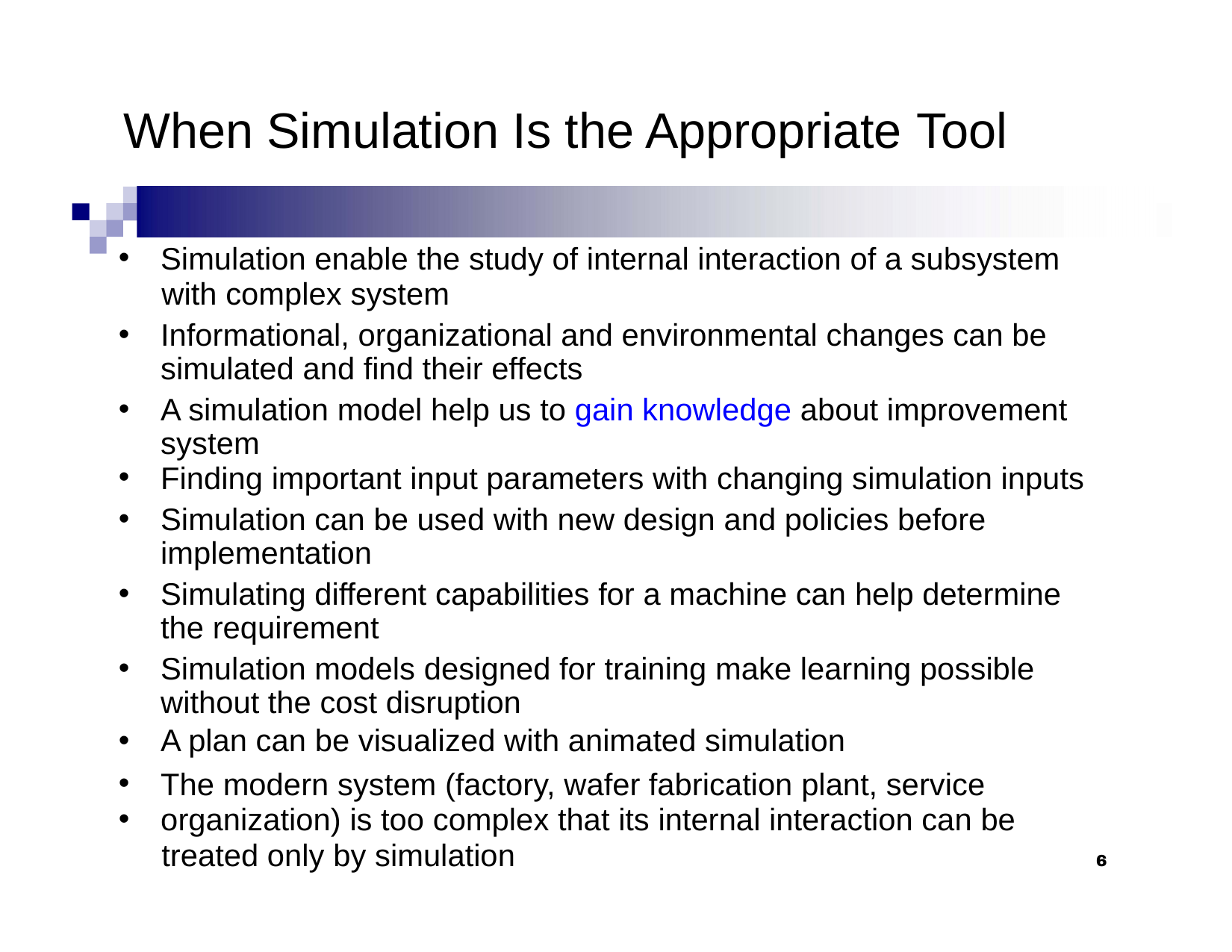

When Simulation Is the Appropriate Tool

Simulation enable the study of internal interaction of a subsystem
     with complex system
Informational, organizational and environmental changes can be simulated and find their effects
A simulation model help us to gain knowledge about improvement system
Finding important input parameters with changing simulation inputs
Simulation can be used with new design and policies before implementation
Simulating different capabilities for a machine can help determine the requirement
Simulation models designed for training make learning possible without the cost disruption
A plan can be visualized with animated simulation
The modern system (factory, wafer fabrication plant, service
organization) is too complex that its internal interaction can be
     treated only by simulation
6